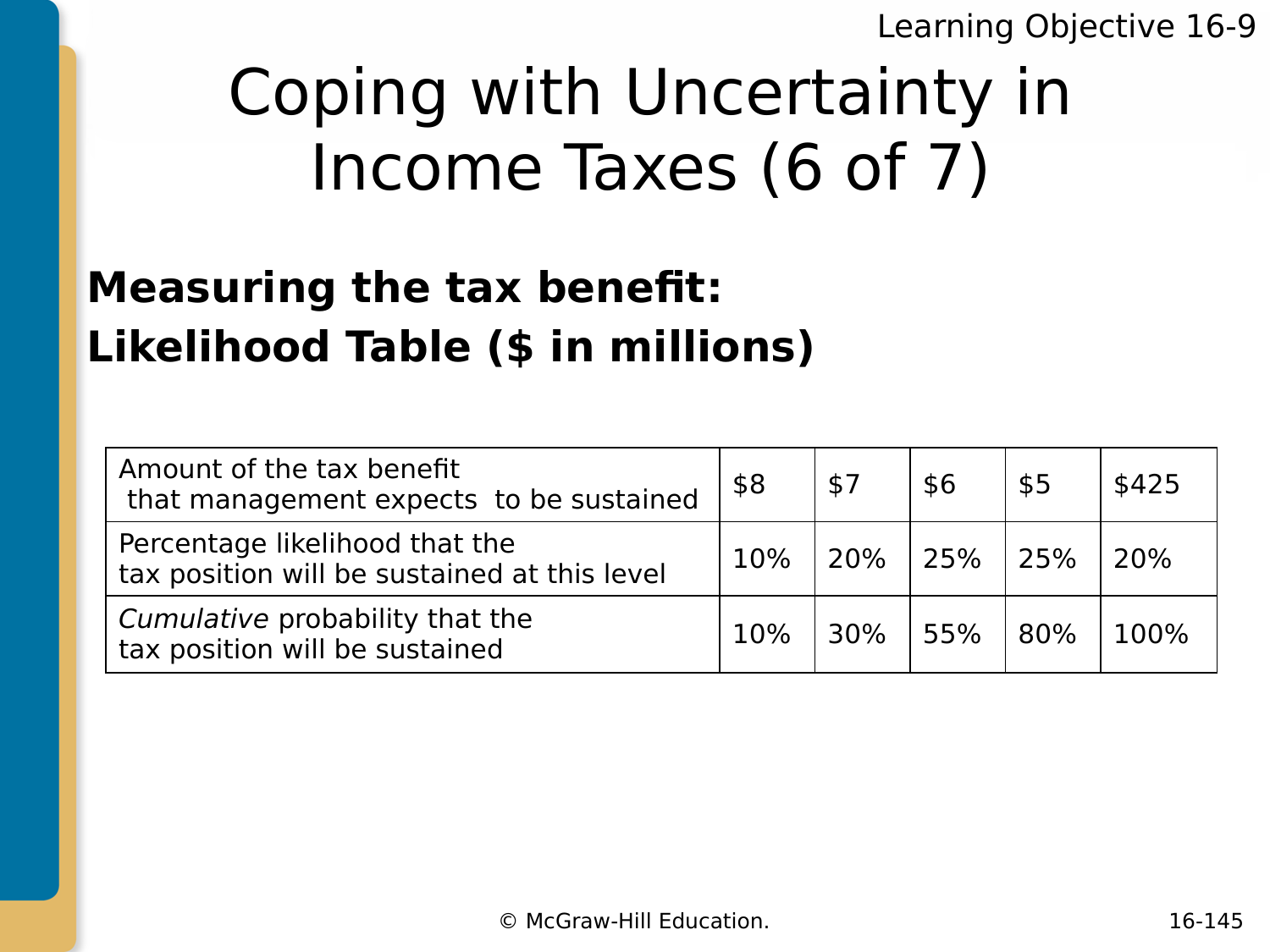

Learning Objective 16-9
# Coping with Uncertainty in Income Taxes (6 of 7)
Measuring the tax benefit:
Likelihood Table ($ in millions)
| Amount of the tax benefit that management expects to be sustained | $8 | $7 | $6 | $5 | $425 |
| --- | --- | --- | --- | --- | --- |
| Percentage likelihood that the tax position will be sustained at this level | 10% | 20% | 25% | 25% | 20% |
| Cumulative probability that the tax position will be sustained | 10% | 30% | 55% | 80% | 100% |